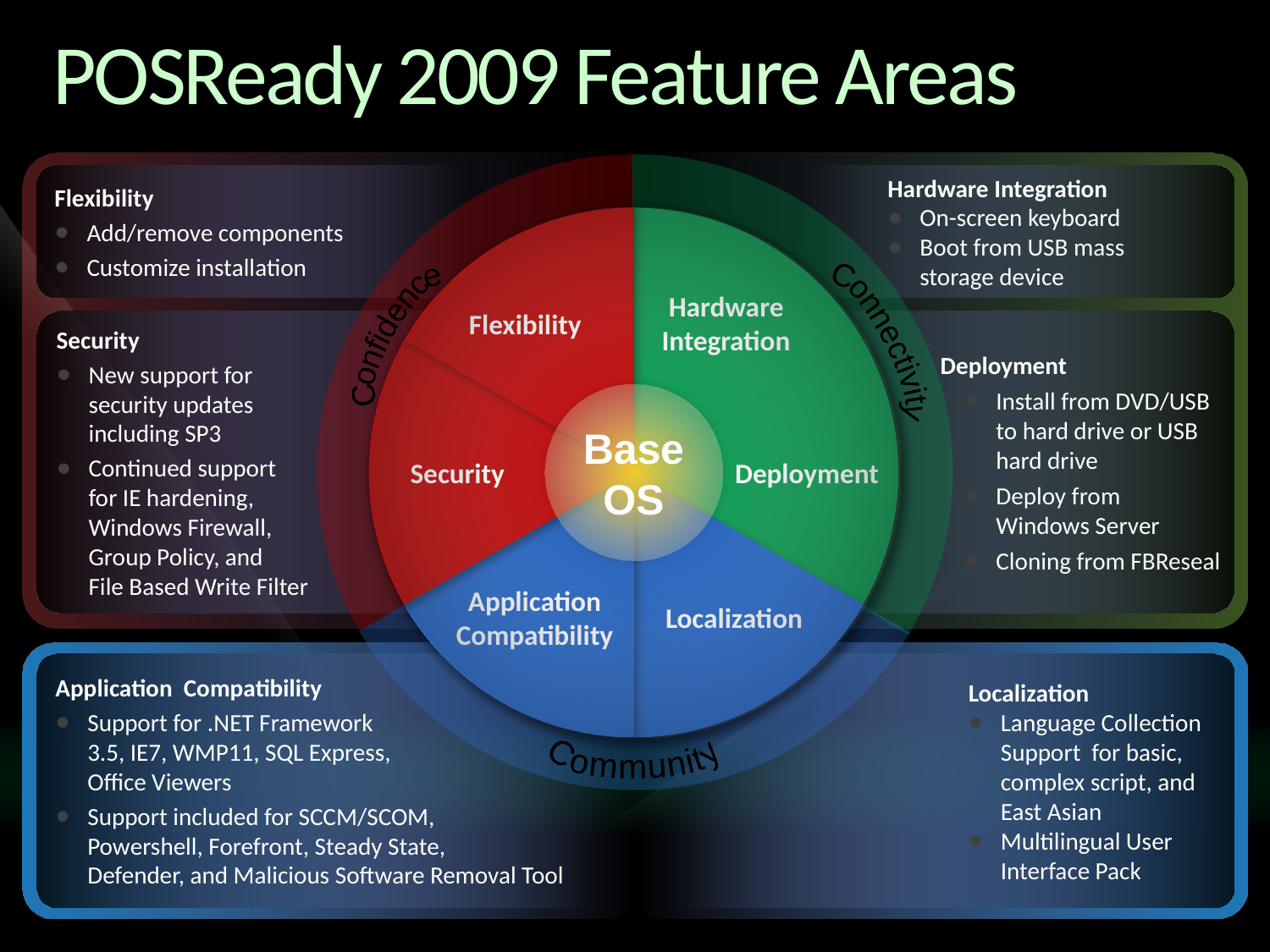

# POSReady 2009 Feature Areas

Flexibility
Add/remove components
Customize installation
Hardware Integration
On-screen keyboard
Boot from USB mass
storage device

Hardware
Integration
Flexibility
Security
New support for
security updates
including SP3
Continued support
for IE hardening,
Windows Firewall,
Group Policy, and
File Based Write Filter
Deployment
Install from DVD/USB to hard drive or USB hard drive
Deploy from
Windows Server
Cloning from FBReseal
Confidence
Connectivity
Base OS
Security
Deployment
Application
Compatibility
Localization

Application  Compatibility
Support for .NET Framework
3.5, IE7, WMP11, SQL Express,
Office Viewers
Support included for SCCM/SCOM,
Powershell, Forefront, Steady State,
Defender, and Malicious Software Removal Tool
Localization
Language Collection Support  for basic, complex script, and
East Asian
Multilingual User Interface Pack

Community